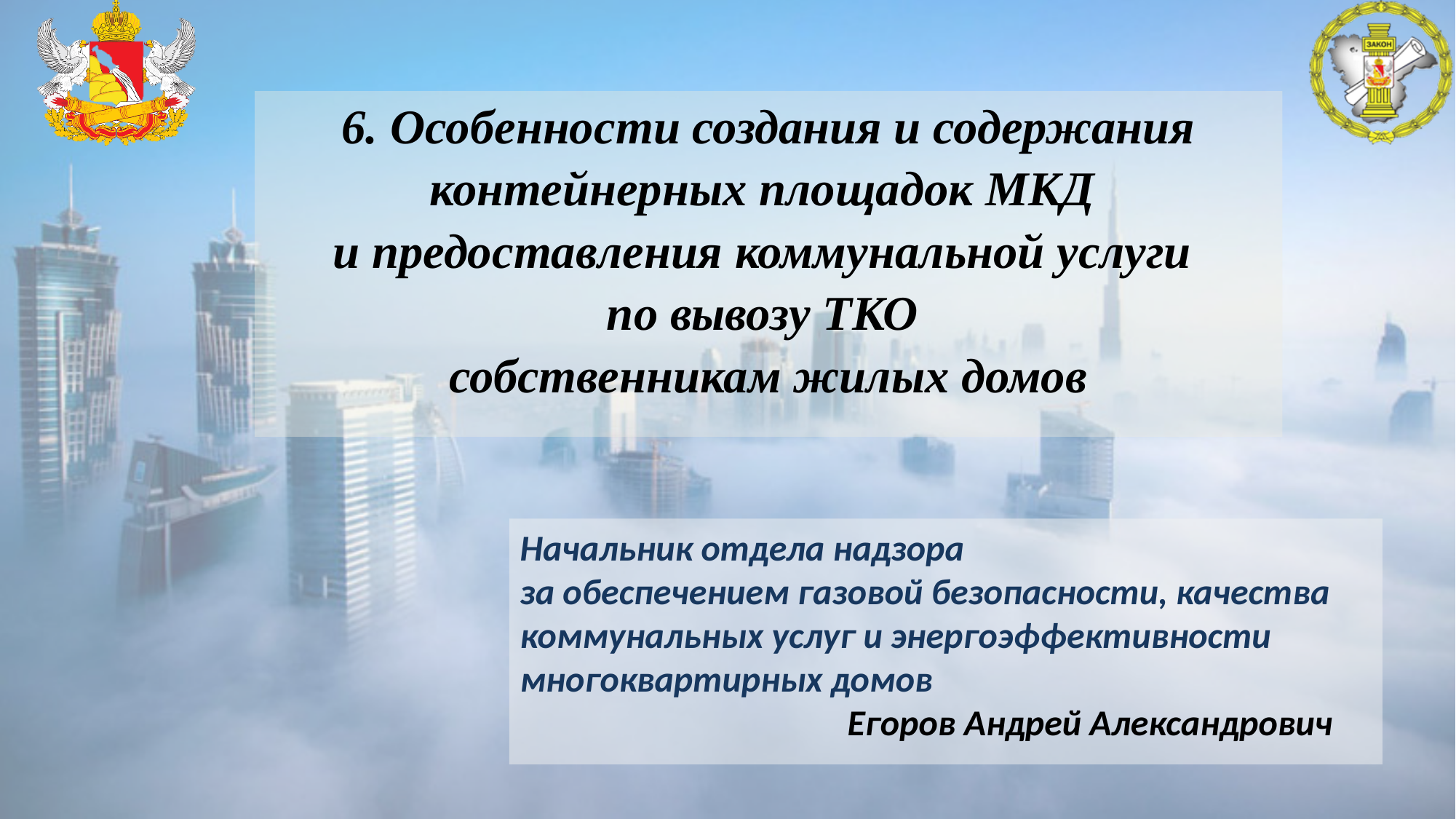

# 6. Особенности создания и содержания контейнерных площадок МКД и предоставления коммунальной услуги по вывозу ТКО собственникам жилых домов
Начальник отдела надзора
за обеспечением газовой безопасности, качества коммунальных услуг и энергоэффективности многоквартирных домов
			Егоров Андрей Александрович